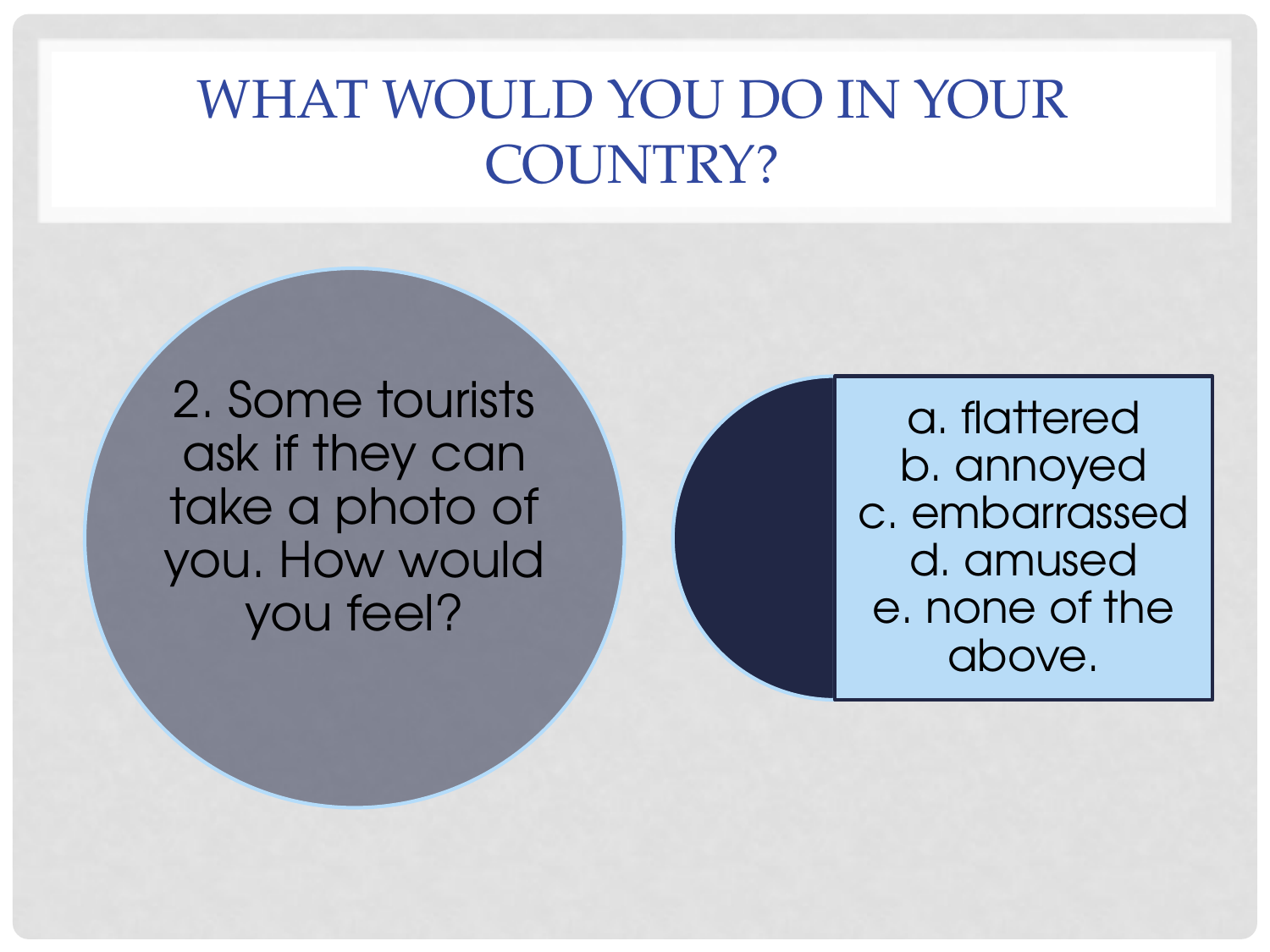

# What Would You Do in Your Country?
2. Some tourists ask if they can take a photo of you. How would you feel?
a. flattered
b. annoyed
c. embarrassed
d. amused
e. none of the above.